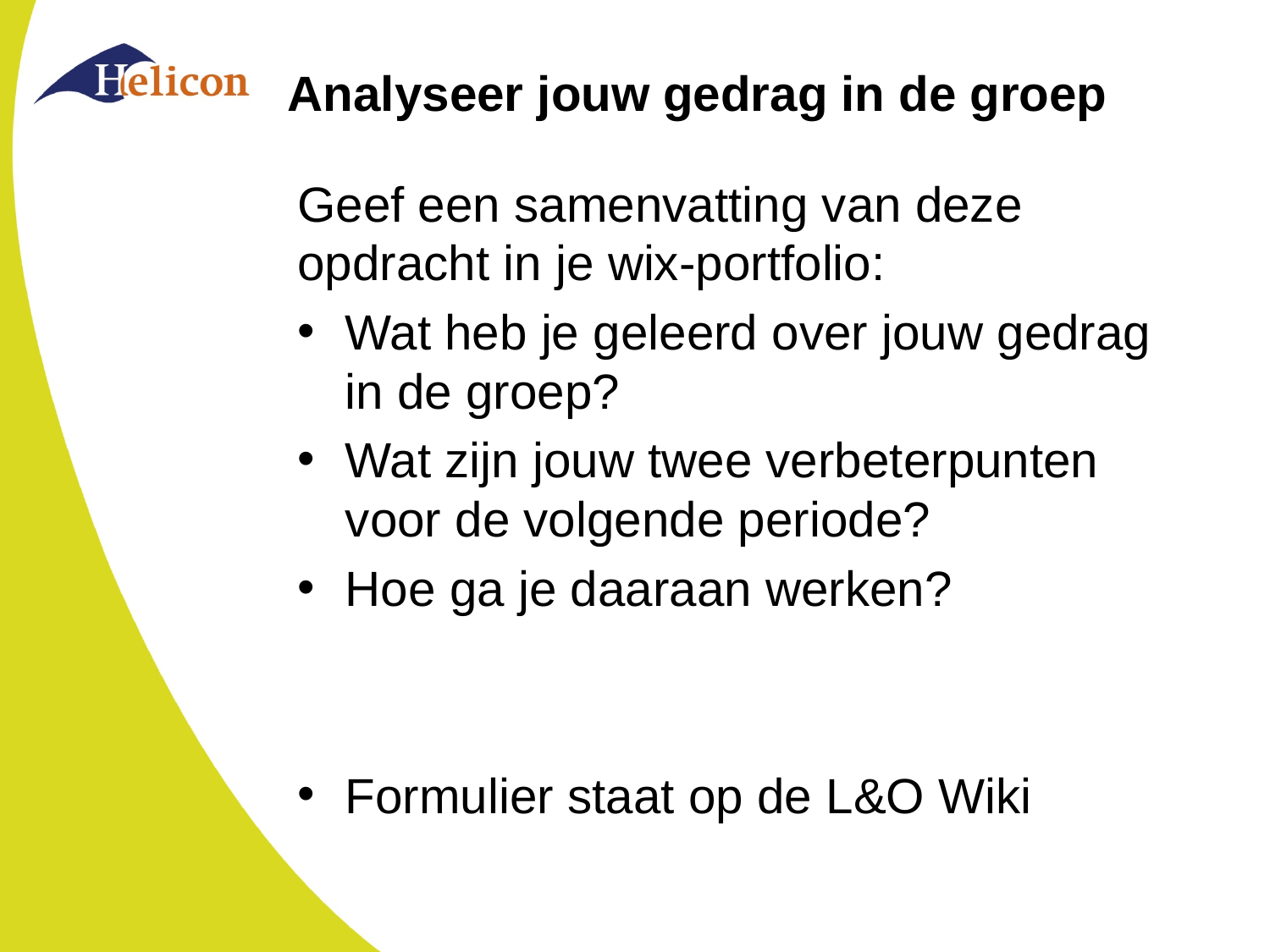

# Analyseer jouw gedrag in de groep
Geef een samenvatting van deze opdracht in je wix-portfolio:
Wat heb je geleerd over jouw gedrag in de groep?
Wat zijn jouw twee verbeterpunten voor de volgende periode?
Hoe ga je daaraan werken?

Formulier staat op de L&O Wiki